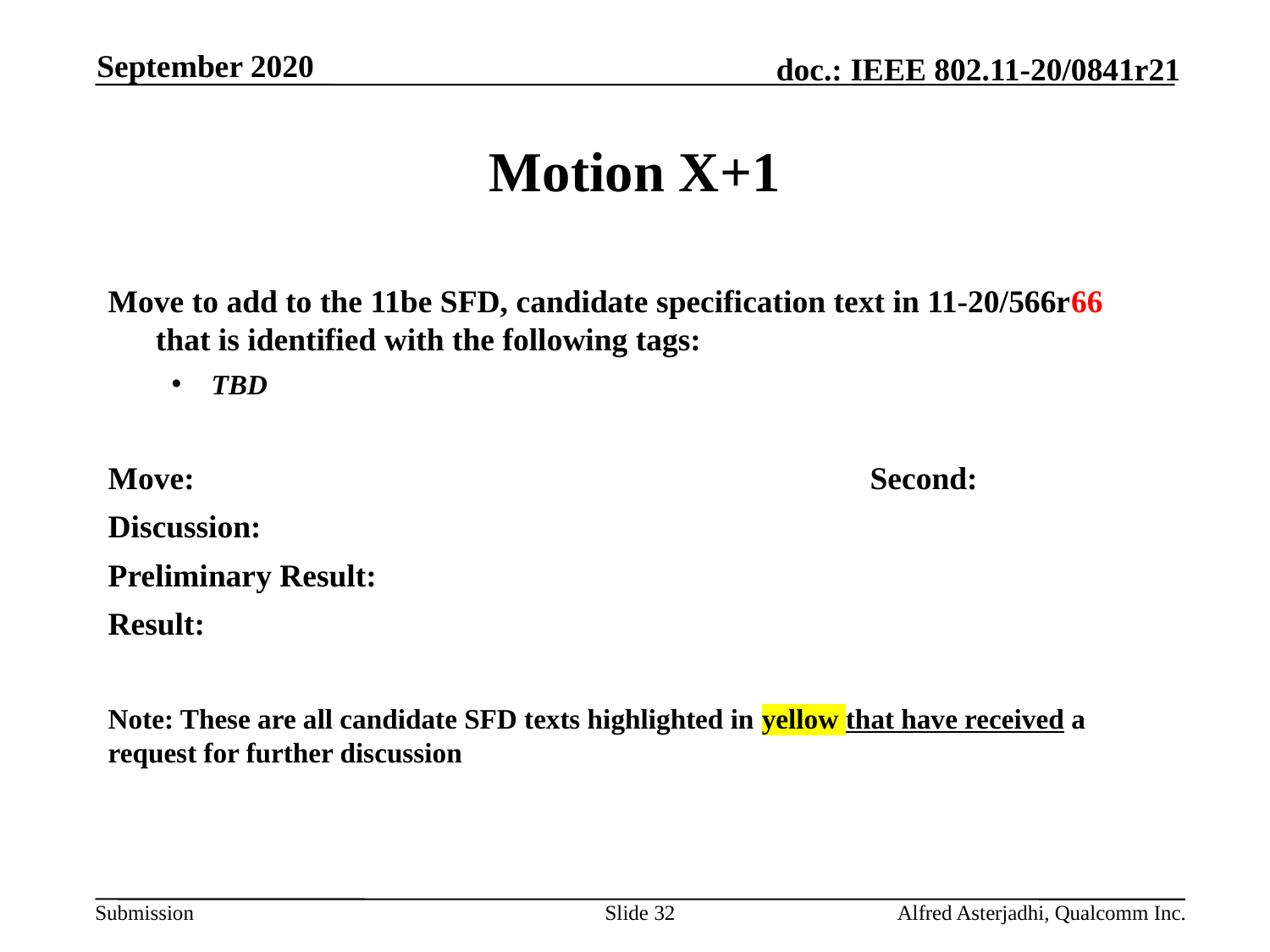

September 2020
# Motion X+1
Move to add to the 11be SFD, candidate specification text in 11-20/566r66 that is identified with the following tags:
TBD

Move:						Second:
Discussion:
Preliminary Result:
Result:

Note: These are all candidate SFD texts highlighted in yellow that have received a request for further discussion

Slide 32
Alfred Asterjadhi, Qualcomm Inc.